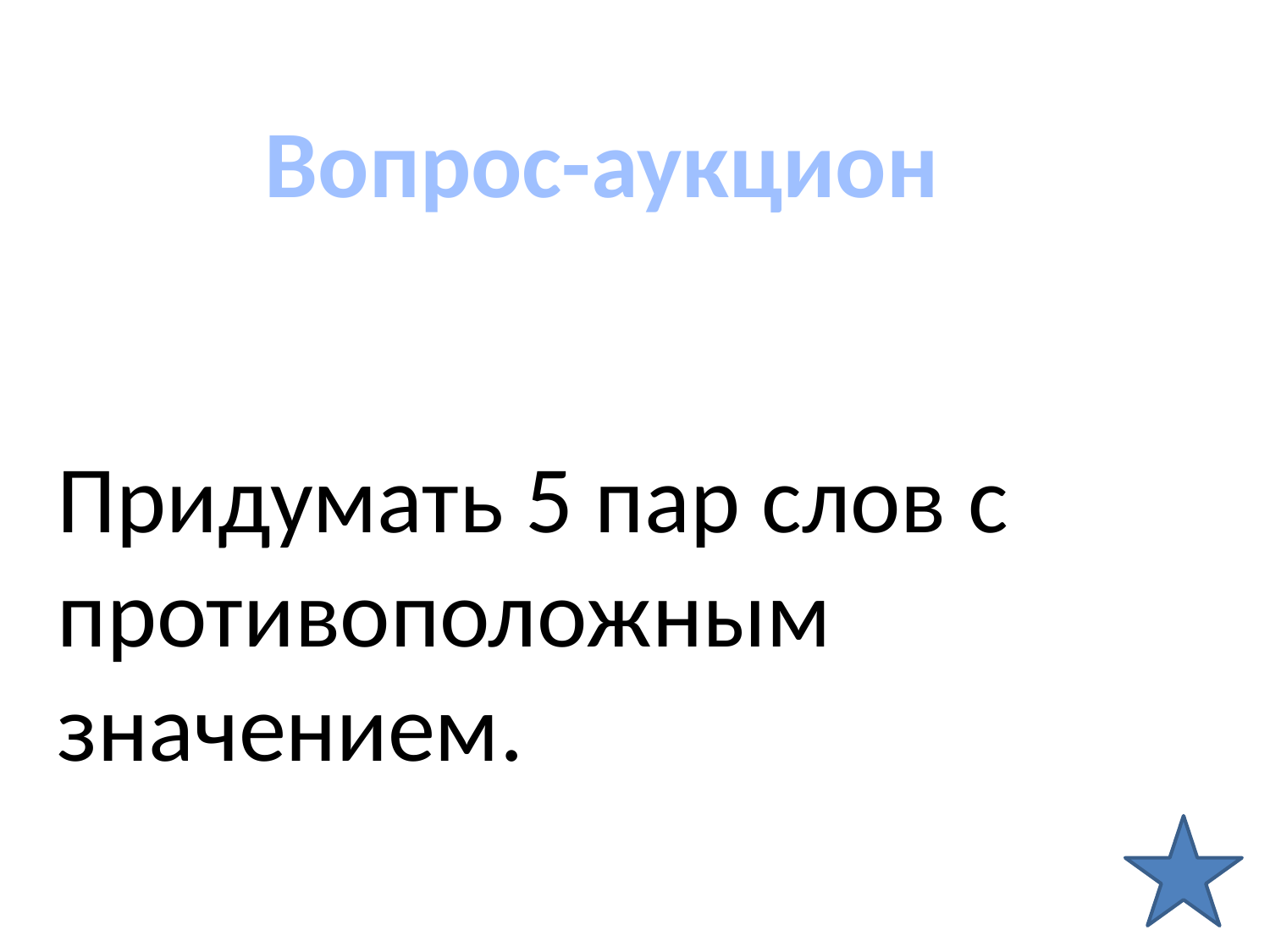

Вопрос-аукцион
Придумать 5 пар слов с противоположным значением.